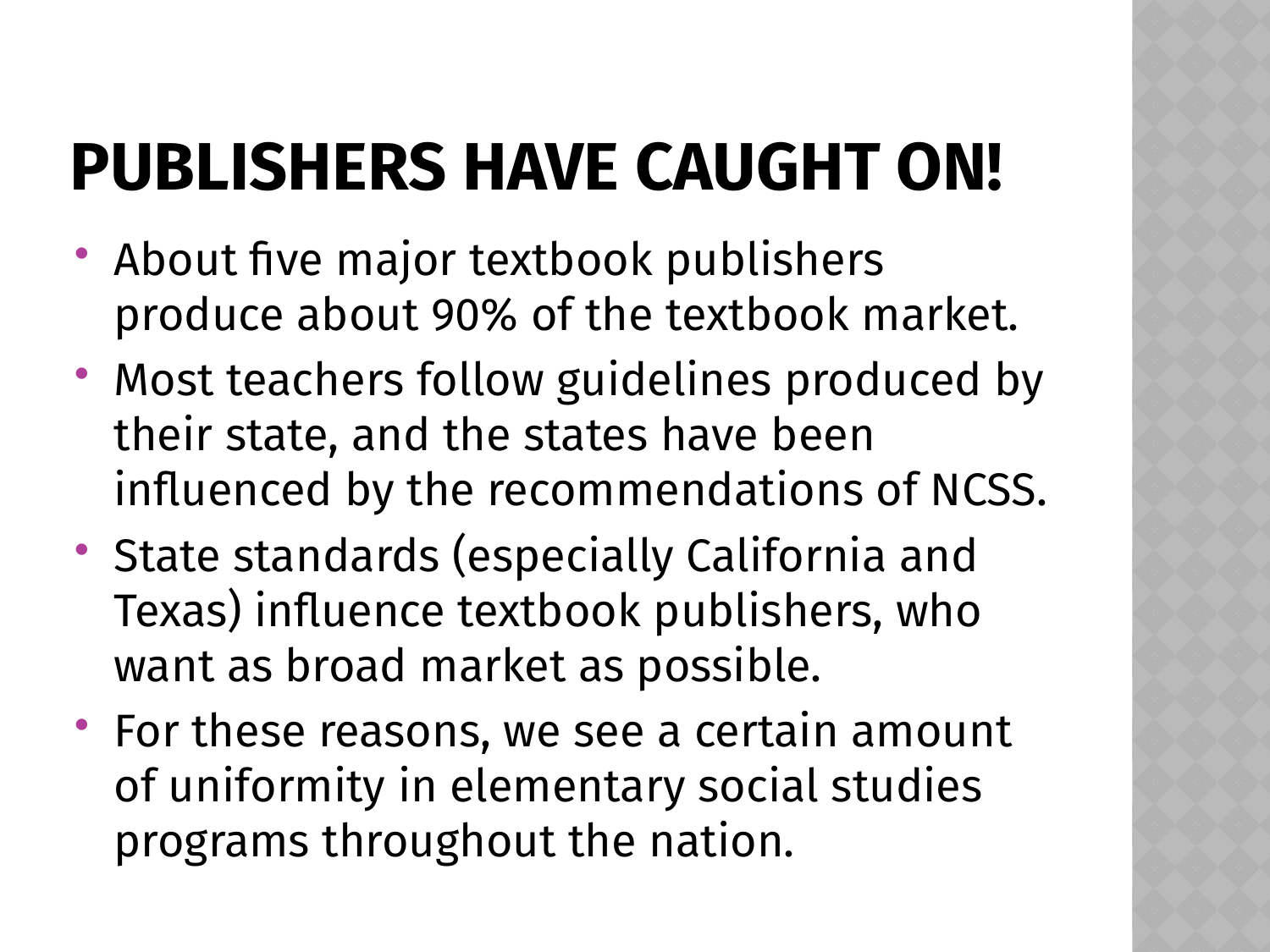

# publishers have caught on!
About five major textbook publishers produce about 90% of the textbook market.
Most teachers follow guidelines produced by their state, and the states have been influenced by the recommendations of NCSS.
State standards (especially California and Texas) influence textbook publishers, who want as broad market as possible.
For these reasons, we see a certain amount of uniformity in elementary social studies programs throughout the nation.